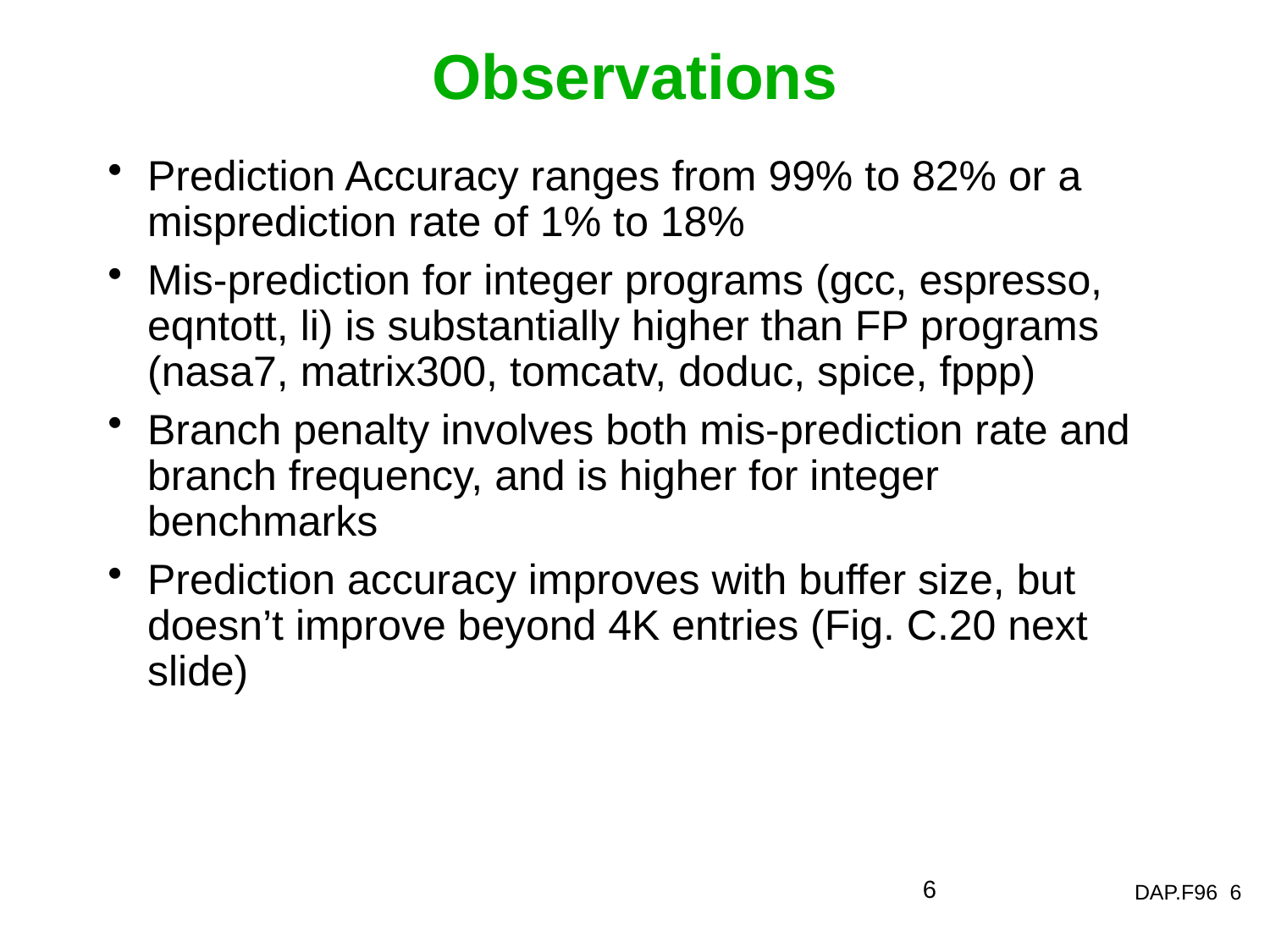

# Observations
Prediction Accuracy ranges from 99% to 82% or a misprediction rate of 1% to 18%
Mis-prediction for integer programs (gcc, espresso, eqntott, li) is substantially higher than FP programs (nasa7, matrix300, tomcatv, doduc, spice, fppp)
Branch penalty involves both mis-prediction rate and branch frequency, and is higher for integer benchmarks
Prediction accuracy improves with buffer size, but doesn’t improve beyond 4K entries (Fig. C.20 next slide)

6